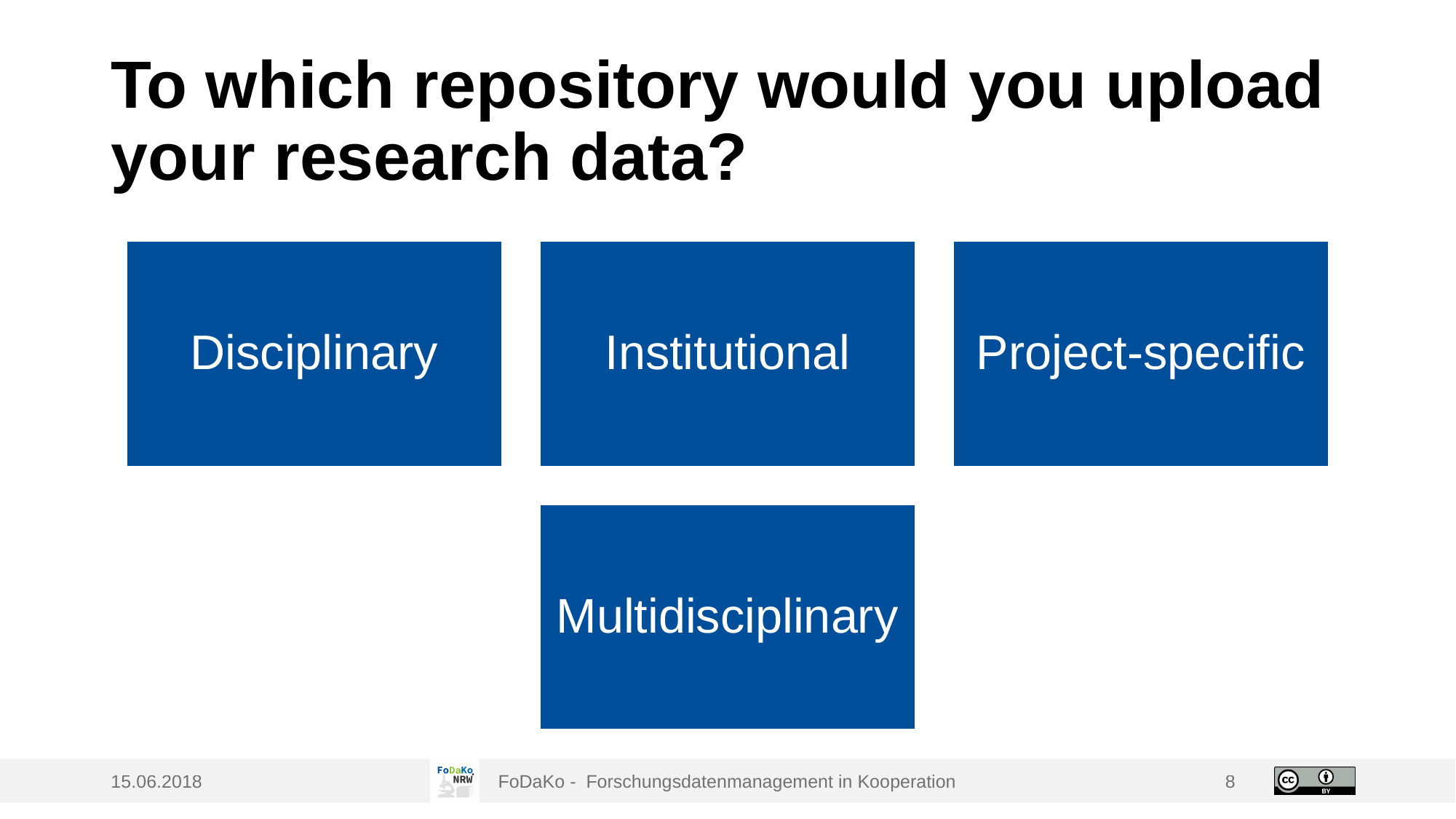

# To which repository would you upload your research data?
Disciplinary
Institutional
Project-specific
Multidisciplinary

15.06.2018
FoDaKo -  Forschungsdatenmanagement in Kooperation
8